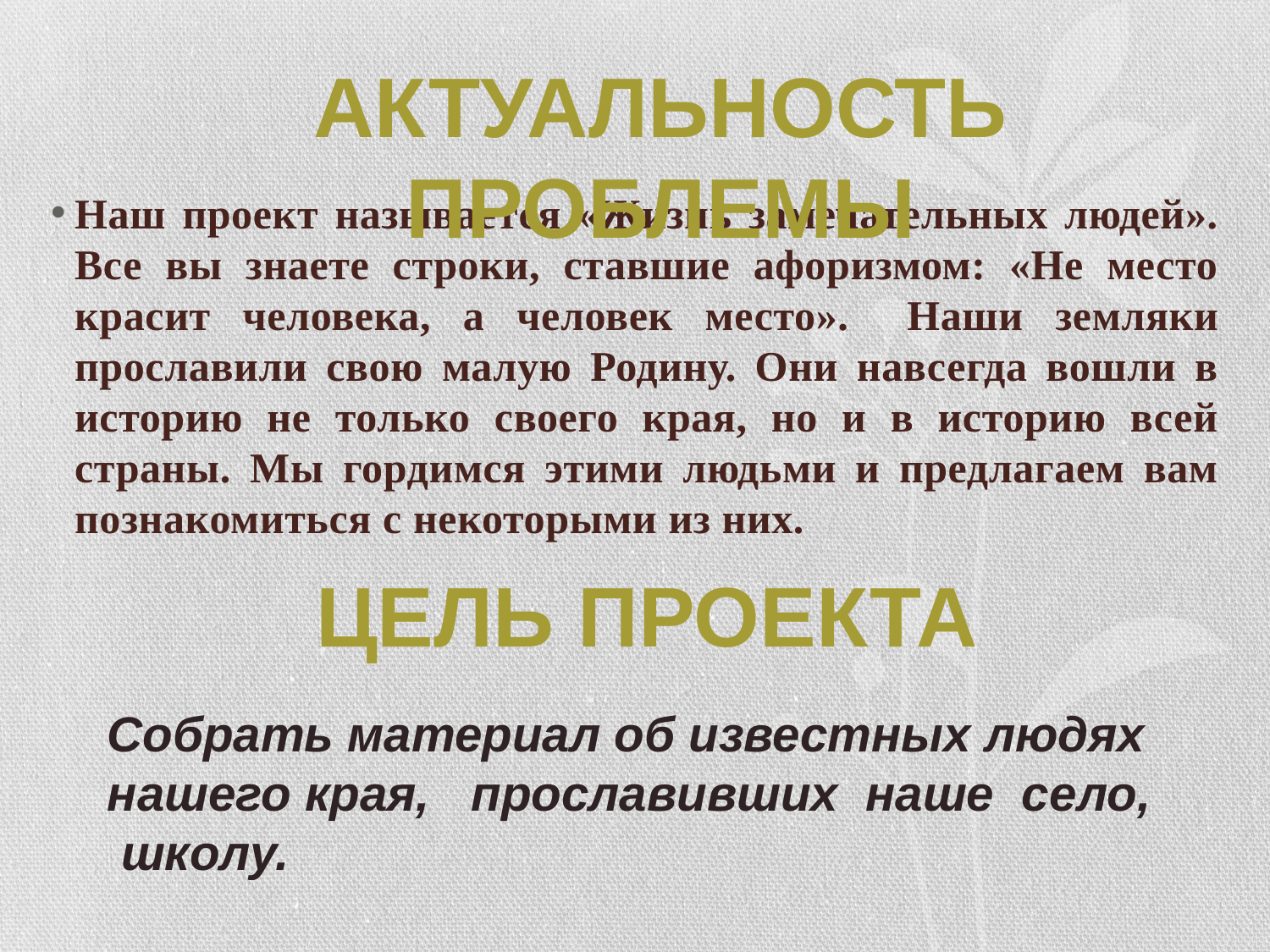

Актуальность проблемы
Наш проект называется «Жизнь замечательных людей». Все вы знаете строки, ставшие афоризмом: «Не место красит человека, а человек место».  Наши земляки прославили свою малую Родину. Они навсегда вошли в историю не только своего края, но и в историю всей страны. Мы гордимся этими людьми и предлагаем вам познакомиться с некоторыми из них.

Цель проекта
Собрать материал об известных людях нашего края,   прославивших  наше  село,  школу.